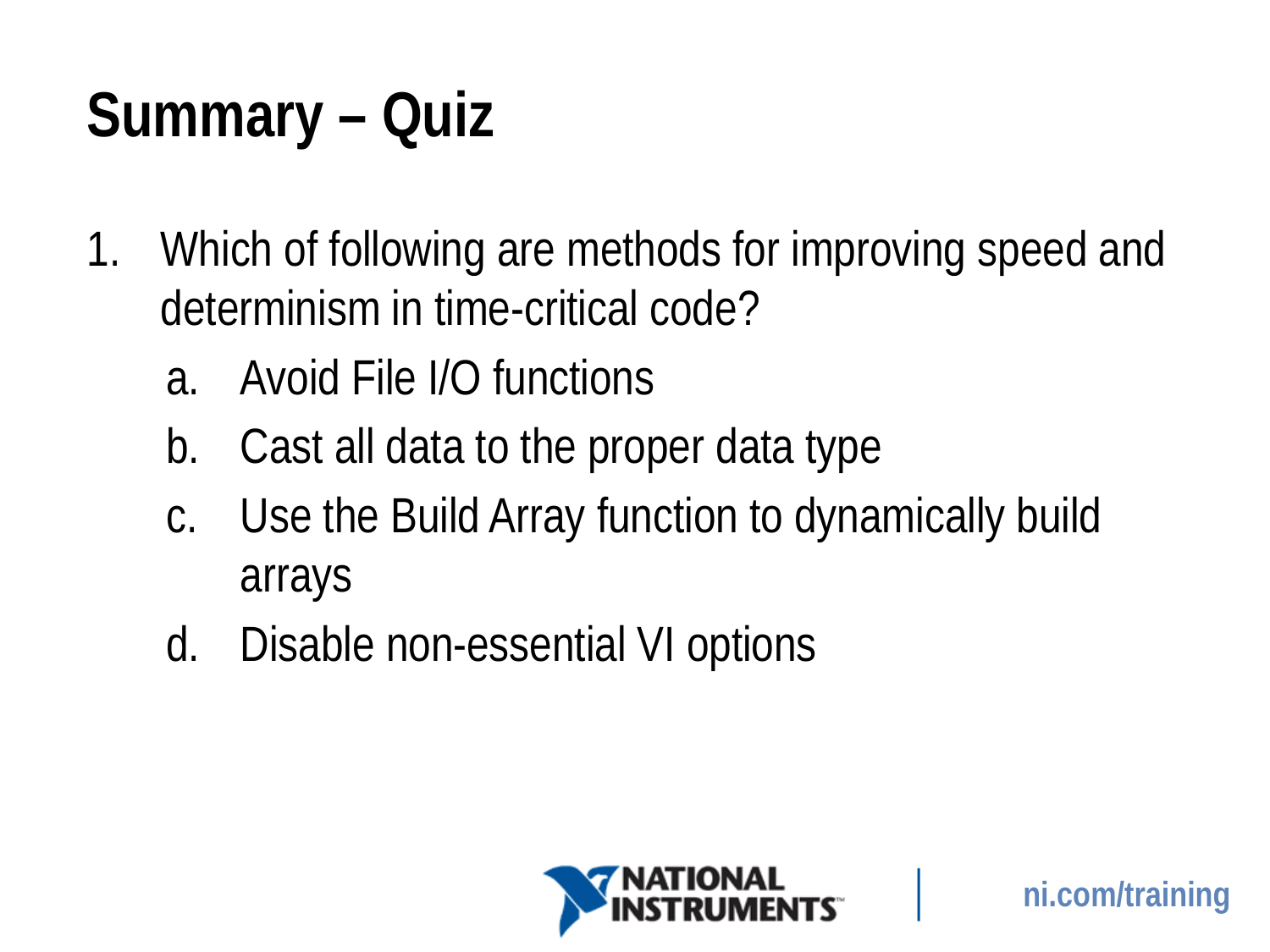

# Summary – Quiz
Which of following are methods for improving speed and determinism in time-critical code?
Avoid File I/O functions
Cast all data to the proper data type
Use the Build Array function to dynamically build arrays
Disable non-essential VI options